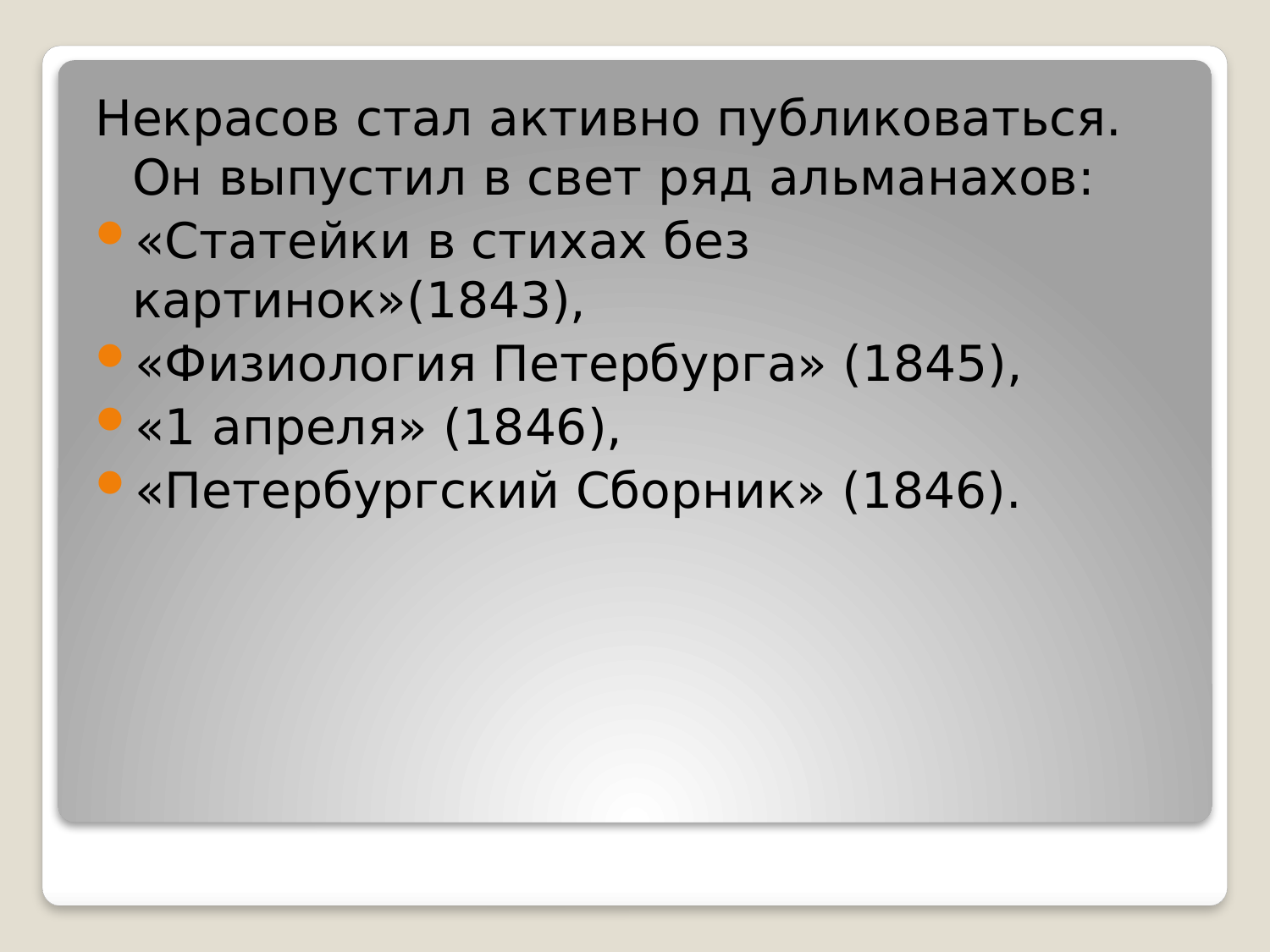

Некрасов стал активно публиковаться. Он выпустил в свет ряд альманахов:
«Статейки в стихах без картинок»(1843),
«Физиология Петербурга» (1845),
«1 апреля» (1846),
«Петербургский Сборник» (1846).